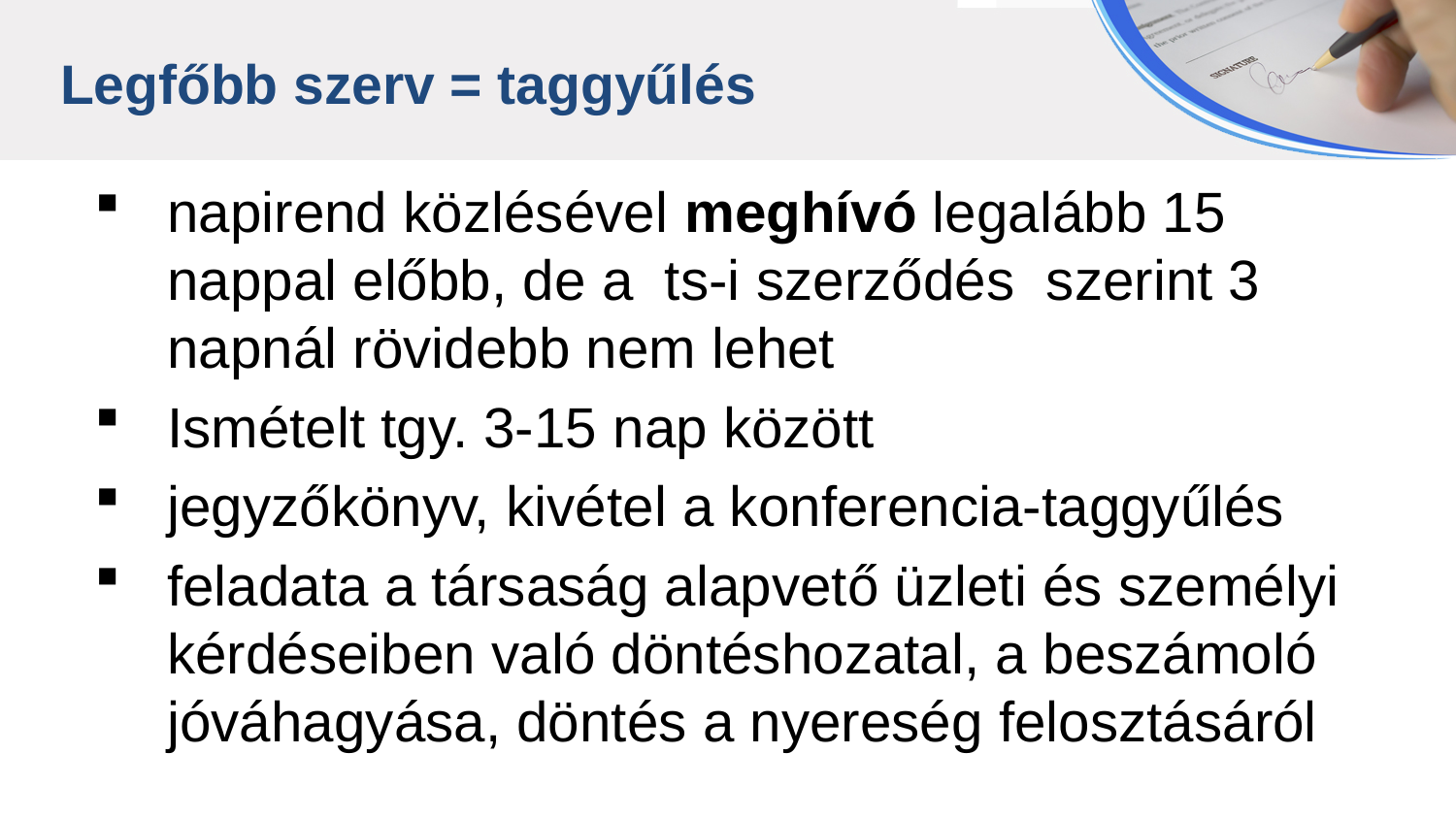

Legfőbb szerv = taggyűlés
napirend közlésével meghívó legalább 15 nappal előbb, de a  ts-i szerződés  szerint 3 napnál rövidebb nem lehet
Ismételt tgy. 3-15 nap között
jegyzőkönyv, kivétel a konferencia-taggyűlés
feladata a társaság alapvető üzleti és személyi kérdéseiben való döntéshozatal, a beszámoló jóváhagyása, döntés a nyereség felosztásáról